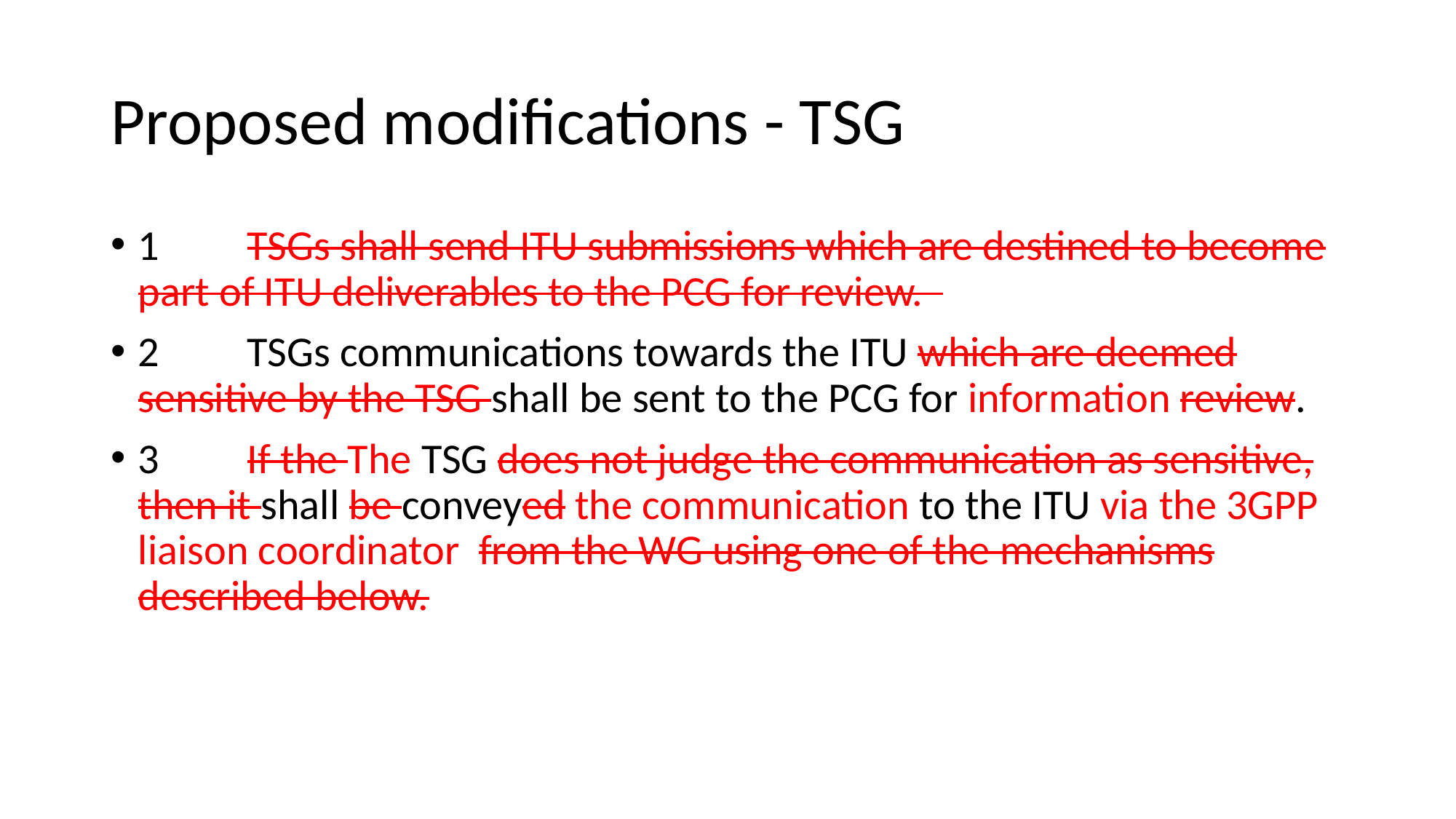

# Proposed modifications - TSG
1	TSGs shall send ITU submissions which are destined to become part of ITU deliverables to the PCG for review.
2	TSGs communications towards the ITU which are deemed sensitive by the TSG shall be sent to the PCG for information review.
3	If the The TSG does not judge the communication as sensitive, then it shall be conveyed the communication to the ITU via the 3GPP liaison coordinator  from the WG using one of the mechanisms described below.